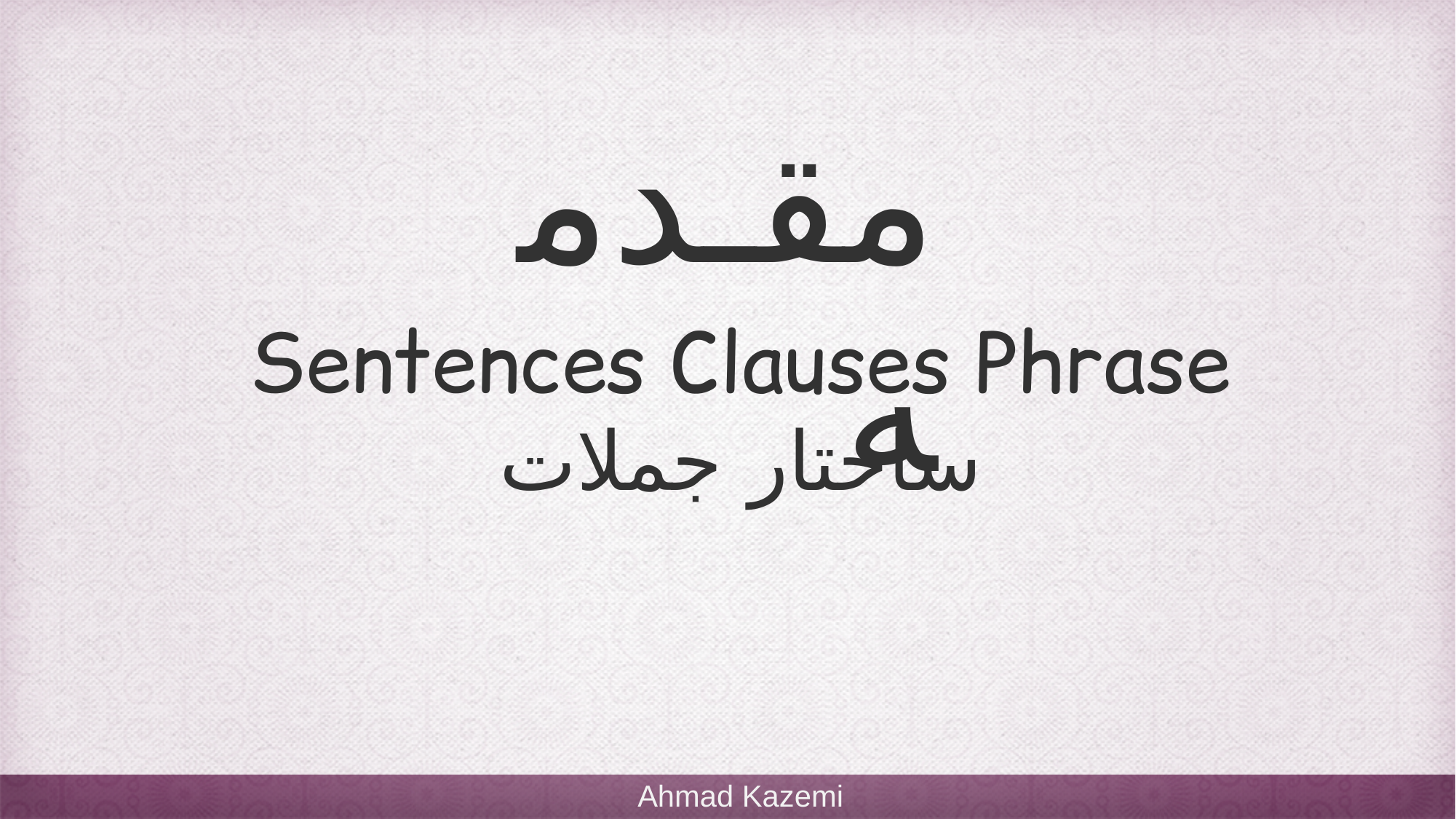

مقدمه
Sentences Clauses Phrase
ساختار جملات
Ahmad Kazemi